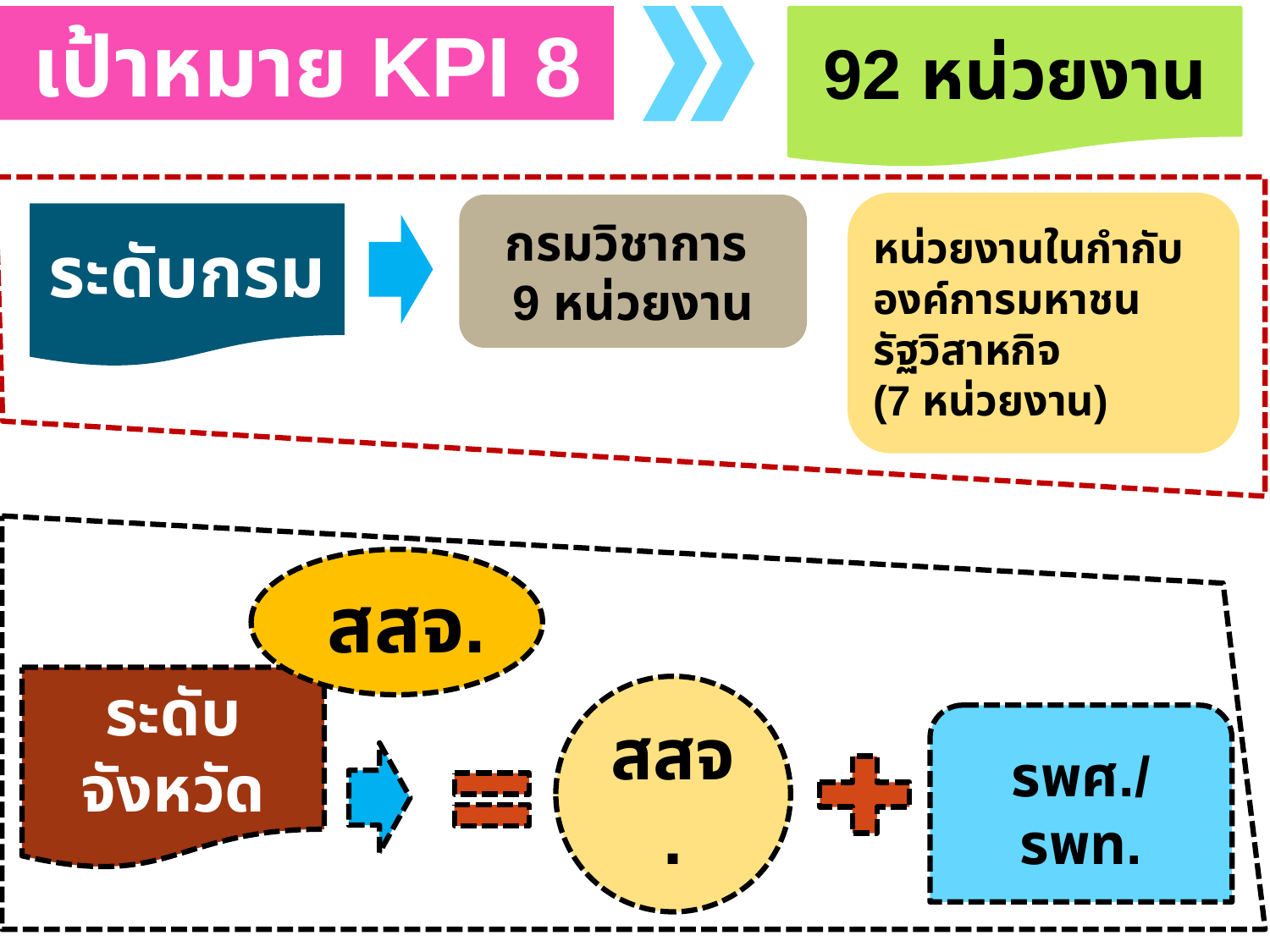

เป้าหมาย KPI 8

92 หน่วยงาน

หน่วยงานในกำกับ
องค์การมหาชน รัฐวิสาหกิจ
(7 หน่วยงาน)
กรมวิชาการ
9 หน่วยงาน
ระดับกรม

 สสจ.
ระดับจังหวัด
สสจ.

รพศ./รพท.